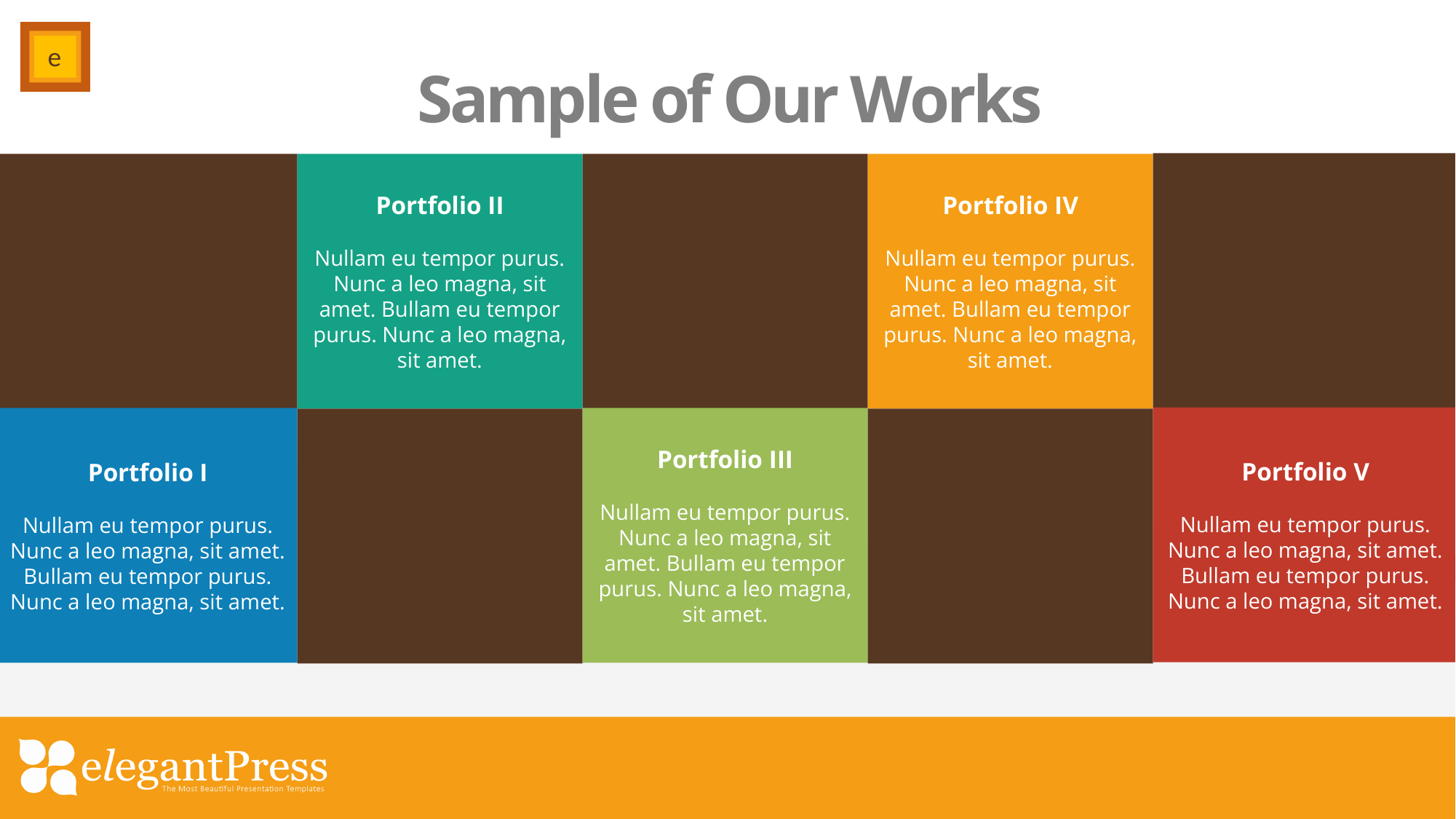

Sample of Our Works

Portfolio II

Nullam eu tempor purus. Nunc a leo magna, sit amet. Bullam eu tempor purus. Nunc a leo magna, sit amet.

Portfolio IV

Nullam eu tempor purus. Nunc a leo magna, sit amet. Bullam eu tempor purus. Nunc a leo magna, sit amet.
Portfolio V

Nullam eu tempor purus. Nunc a leo magna, sit amet. Bullam eu tempor purus. Nunc a leo magna, sit amet.
Portfolio I

Nullam eu tempor purus. Nunc a leo magna, sit amet. Bullam eu tempor purus. Nunc a leo magna, sit amet.
Portfolio III

Nullam eu tempor purus. Nunc a leo magna, sit amet. Bullam eu tempor purus. Nunc a leo magna, sit amet.